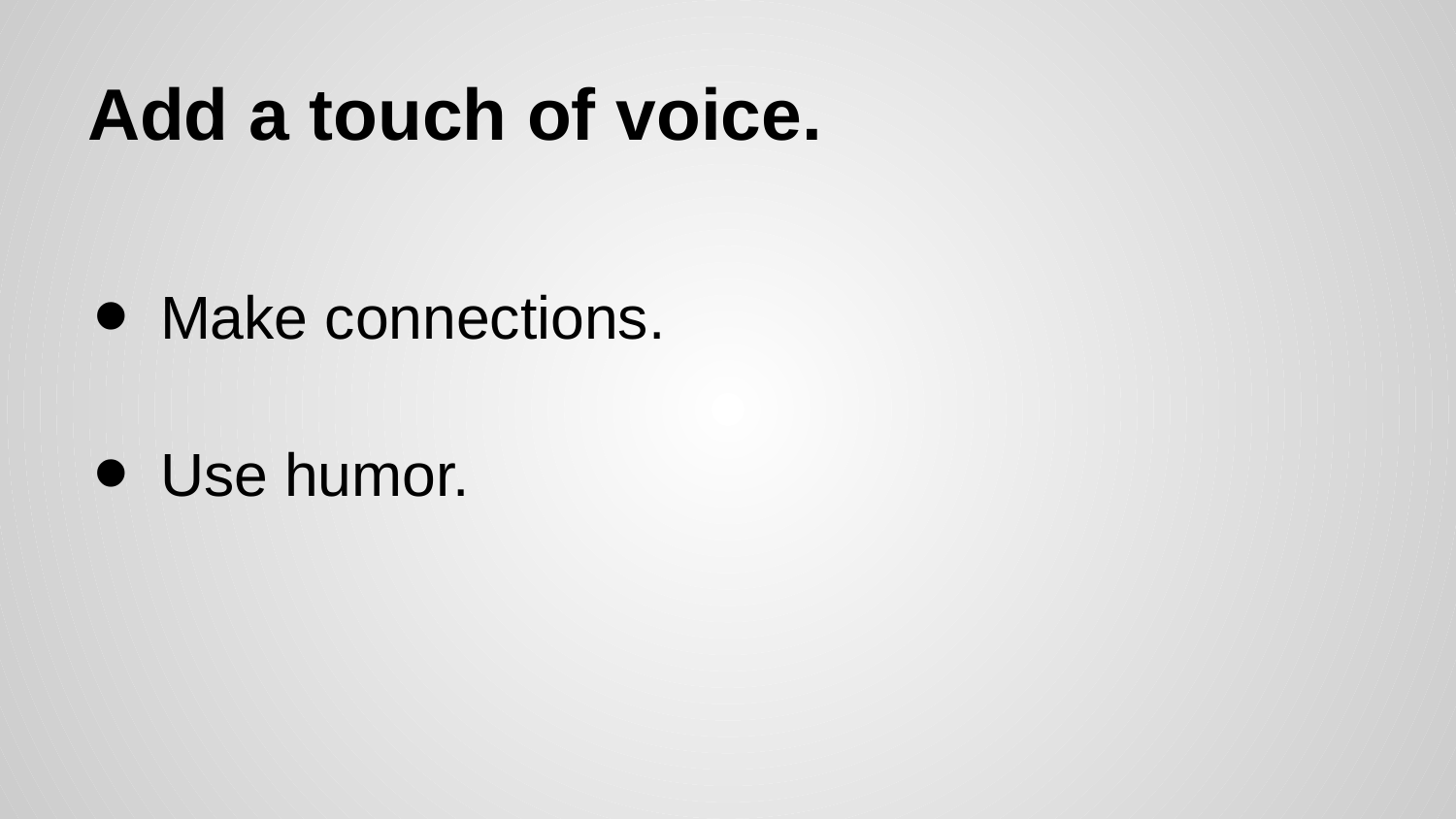

# Add a touch of voice.
Make connections.
Use humor.